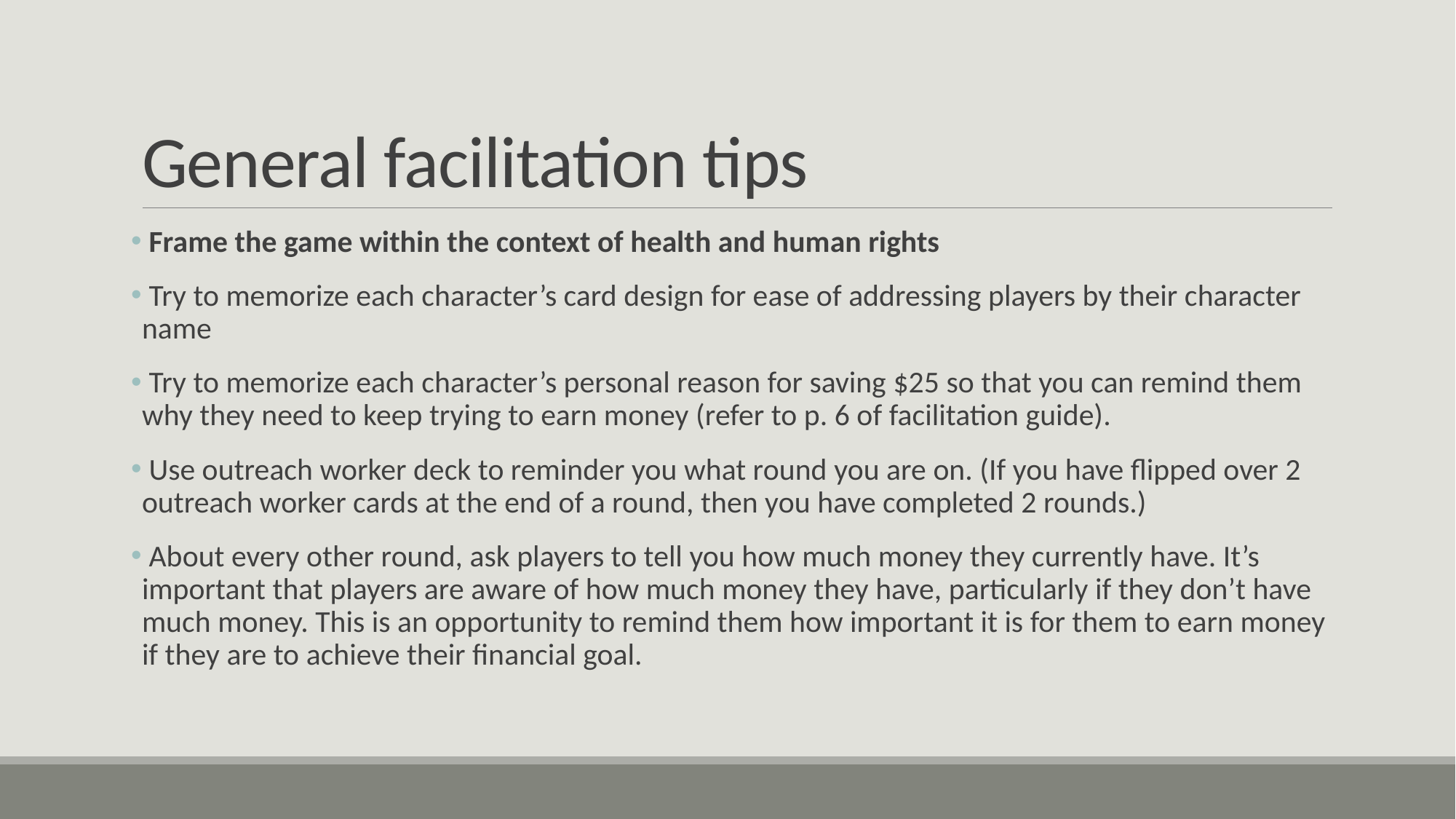

# General facilitation tips
 Frame the game within the context of health and human rights
 Try to memorize each character’s card design for ease of addressing players by their character name
 Try to memorize each character’s personal reason for saving $25 so that you can remind them why they need to keep trying to earn money (refer to p. 6 of facilitation guide).
 Use outreach worker deck to reminder you what round you are on. (If you have flipped over 2 outreach worker cards at the end of a round, then you have completed 2 rounds.)
 About every other round, ask players to tell you how much money they currently have. It’s important that players are aware of how much money they have, particularly if they don’t have much money. This is an opportunity to remind them how important it is for them to earn money if they are to achieve their financial goal.